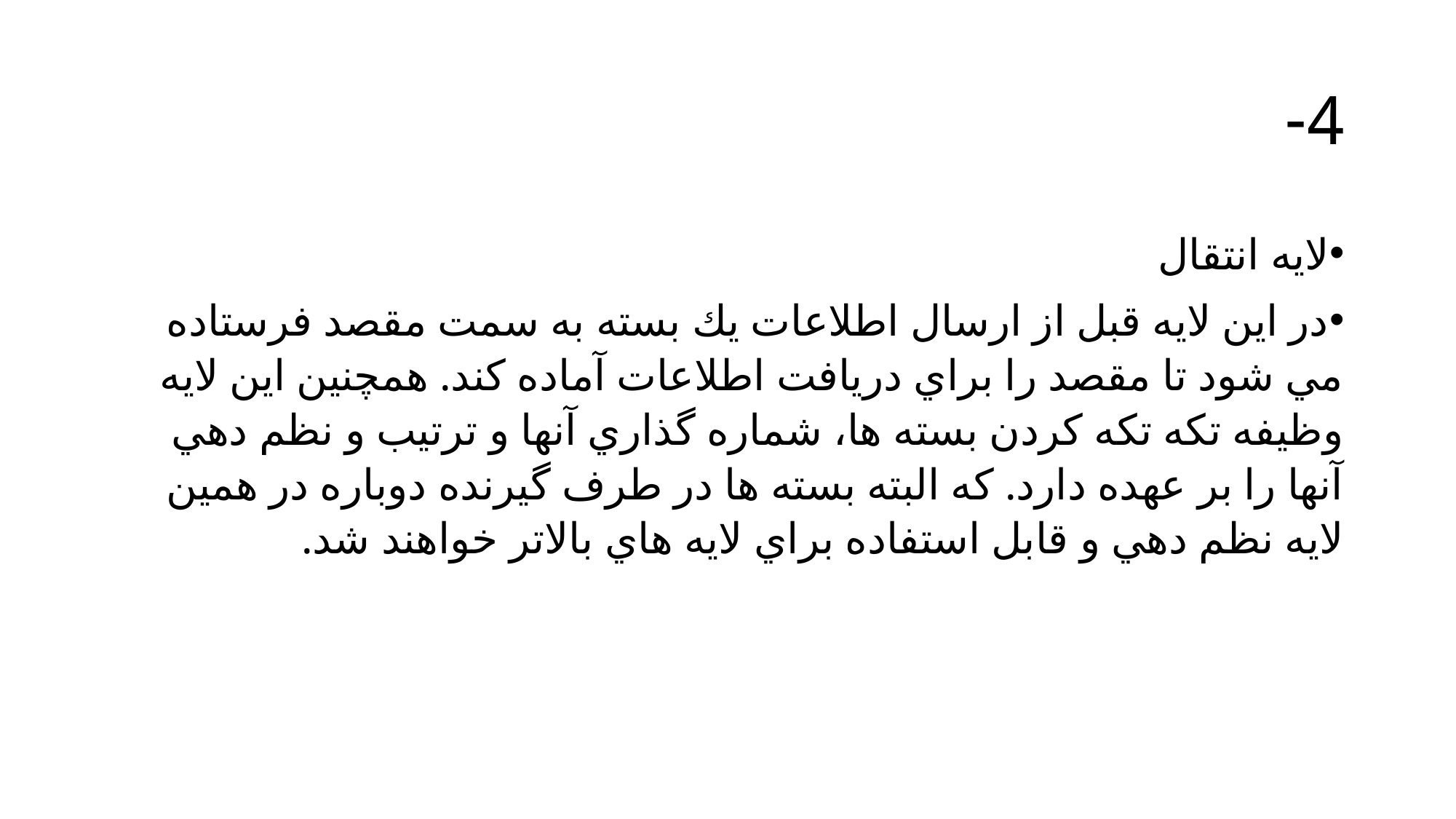

# 4-
لايه انتقال
در اين لايه قبل از ارسال اطلاعات يك بسته به سمت مقصد فرستاده مي شود تا مقصد را براي دريافت اطلاعات آماده كند. همچنين اين لايه وظيفه تكه تكه كردن بسته ها، شماره گذاري آنها و ترتيب و نظم دهي آنها را بر عهده دارد. كه البته بسته ها در طرف گيرنده دوباره در همين لايه نظم دهي و قابل استفاده براي لايه هاي بالاتر خواهند شد.